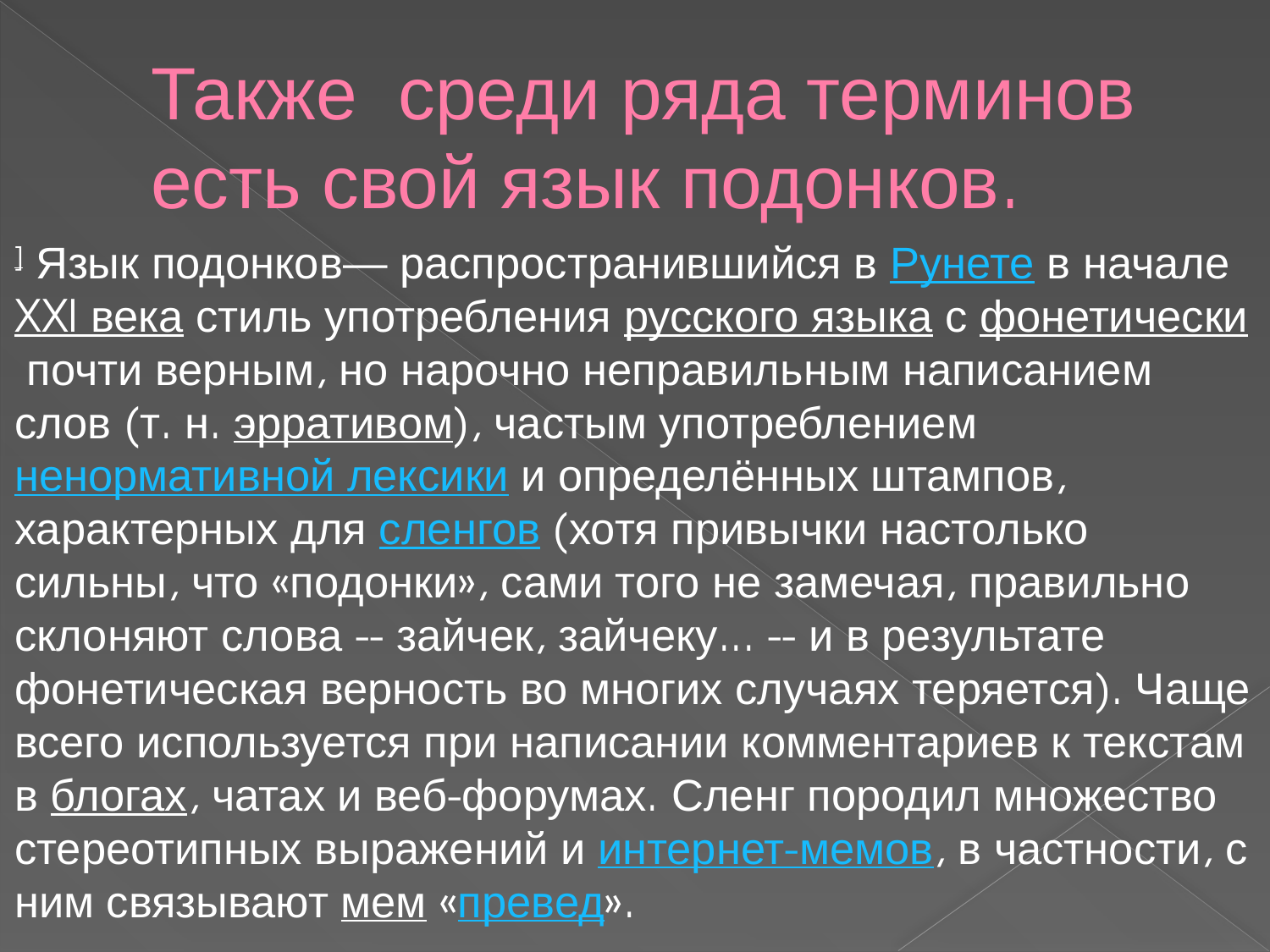

# Также  среди ряда терминов есть свой язык подонков.
] Язык подонков— распространившийся в Рунете в начале XXI века стиль употребления русского языка с фонетически почти верным, но нарочно неправильным написанием слов (т. н. эрративом), частым употреблением ненормативной лексики и определённых штампов, характерных для сленгов (хотя привычки настолько сильны, что «подонки», сами того не замечая, правильно склоняют слова -- зайчек, зайчеку... -- и в результате фонетическая верность во многих случаях теряется). Чаще всего используется при написании комментариев к текстам в блогах, чатах и веб-форумах. Сленг породил множество стереотипных выражений и интернет-мемов, в частности, с ним связывают мем «превед».